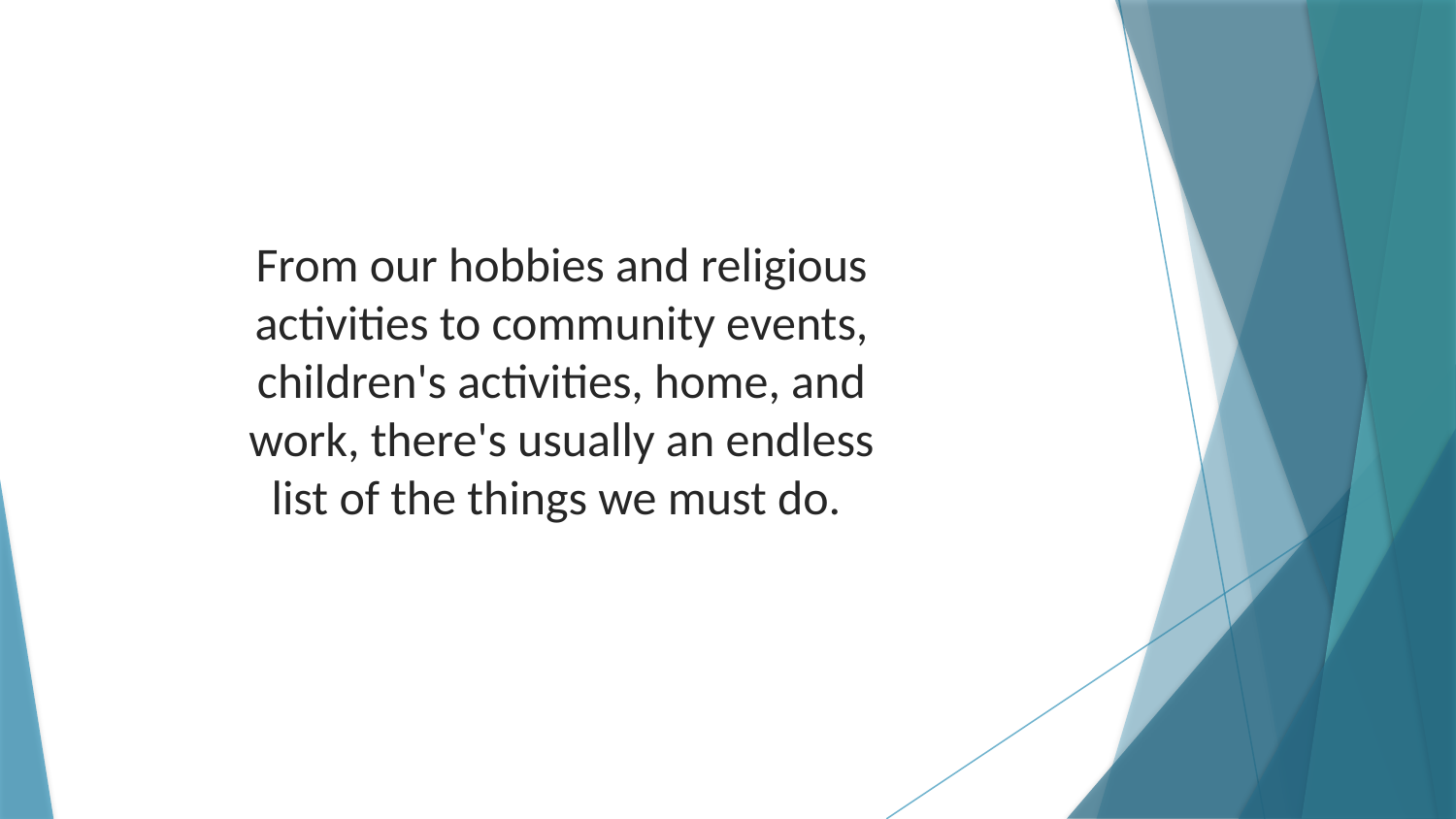

From our hobbies and religious activities to community events, children's activities, home, and work, there's usually an endless list of the things we must do.